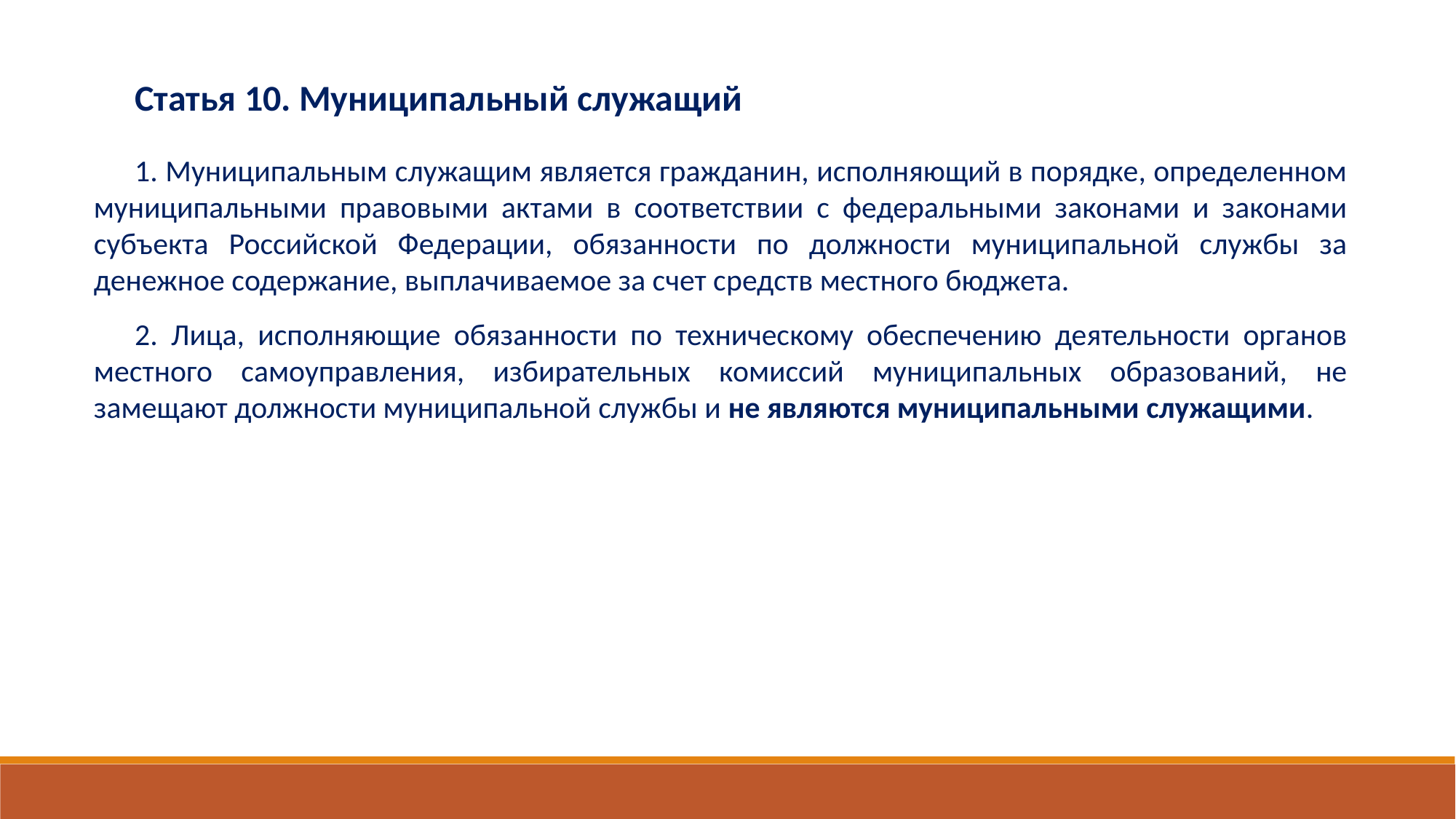

Статья 10. Муниципальный служащий

1. Муниципальным служащим является гражданин, исполняющий в порядке, определенном муниципальными правовыми актами в соответствии с федеральными законами и законами субъекта Российской Федерации, обязанности по должности муниципальной службы за денежное содержание, выплачиваемое за счет средств местного бюджета.
2. Лица, исполняющие обязанности по техническому обеспечению деятельности органов местного самоуправления, избирательных комиссий муниципальных образований, не замещают должности муниципальной службы и не являются муниципальными служащими.